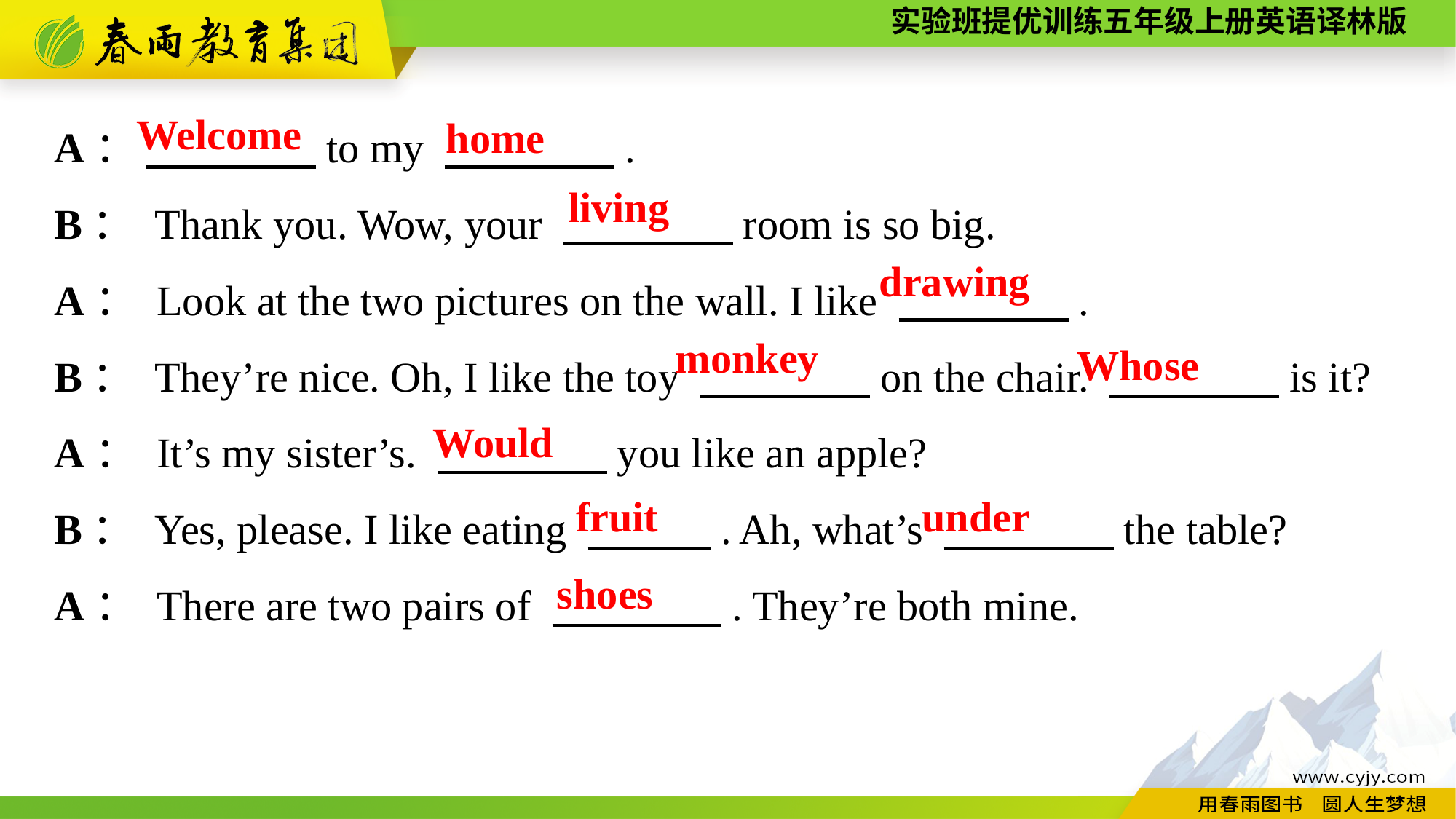

A： 　　　　to my 　　　　.
B： Thank you. Wow, your 　　　　room is so big.
A： Look at the two pictures on the wall. I like 　　　　.
B： They’re nice. Oh, I like the toy 　　　　on the chair. 　　　　is it?
A： It’s my sister’s. 　　　　you like an apple?
B： Yes, please. I like eating 　    　. Ah, what’s 　　　　the table?
A： There are two pairs of 　　　　. They’re both mine.
Welcome
home
living
drawing
monkey
Whose
Would
fruit
under
shoes